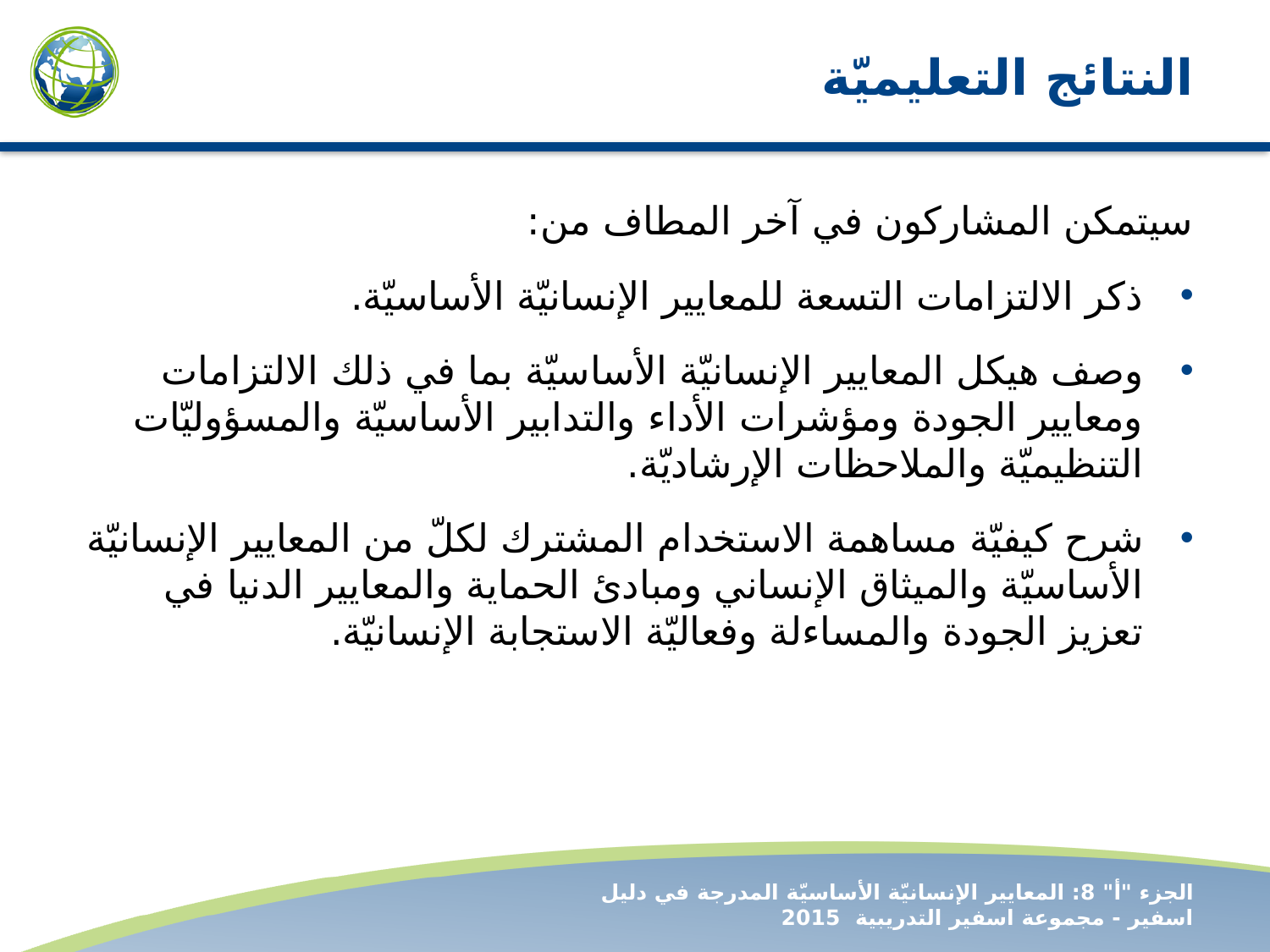

# النتائج التعليميّة
سيتمكن المشاركون في آخر المطاف من:
ذكر الالتزامات التسعة للمعايير الإنسانيّة الأساسيّة.
وصف هيكل المعايير الإنسانيّة الأساسيّة بما في ذلك الالتزامات ومعايير الجودة ومؤشرات الأداء والتدابير الأساسيّة والمسؤوليّات التنظيميّة والملاحظات الإرشاديّة.
شرح كيفيّة مساهمة الاستخدام المشترك لكلّ من المعايير الإنسانيّة الأساسيّة والميثاق الإنساني ومبادئ الحماية والمعايير الدنيا في تعزيز الجودة والمساءلة وفعاليّة الاستجابة الإنسانيّة.
الجزء "أ" 8: المعايير الإنسانيّة الأساسيّة المدرجة في دليل اسفير - مجموعة اسفير التدريبية  2015